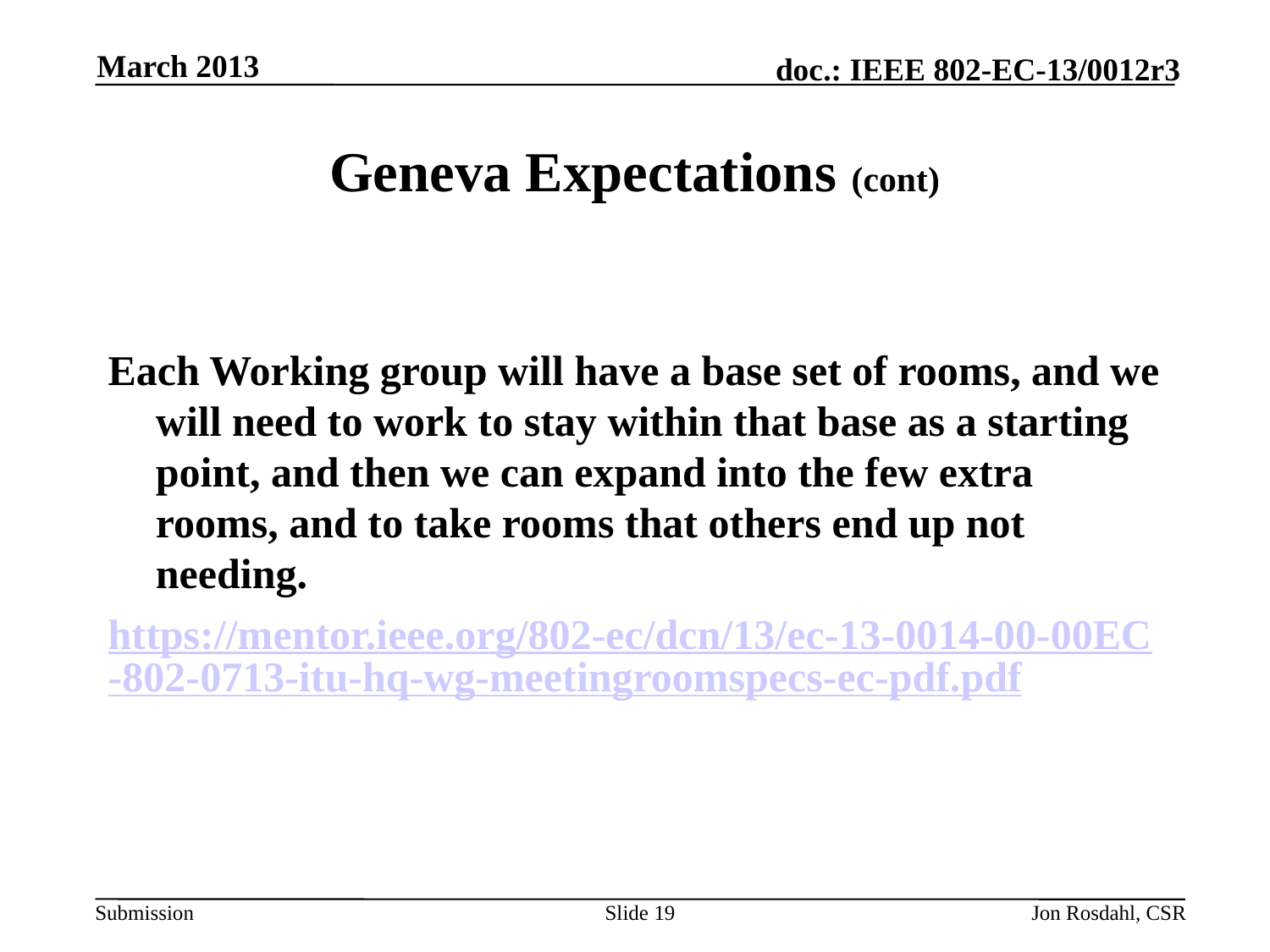

March 2013
# Geneva Expectations (cont)

Each Working group will have a base set of rooms, and we will need to work to stay within that base as a starting point, and then we can expand into the few extra rooms, and to take rooms that others end up not needing.
https://mentor.ieee.org/802-ec/dcn/13/ec-13-0014-00-00EC-802-0713-itu-hq-wg-meetingroomspecs-ec-pdf.pdf

Slide 19
Jon Rosdahl, CSR